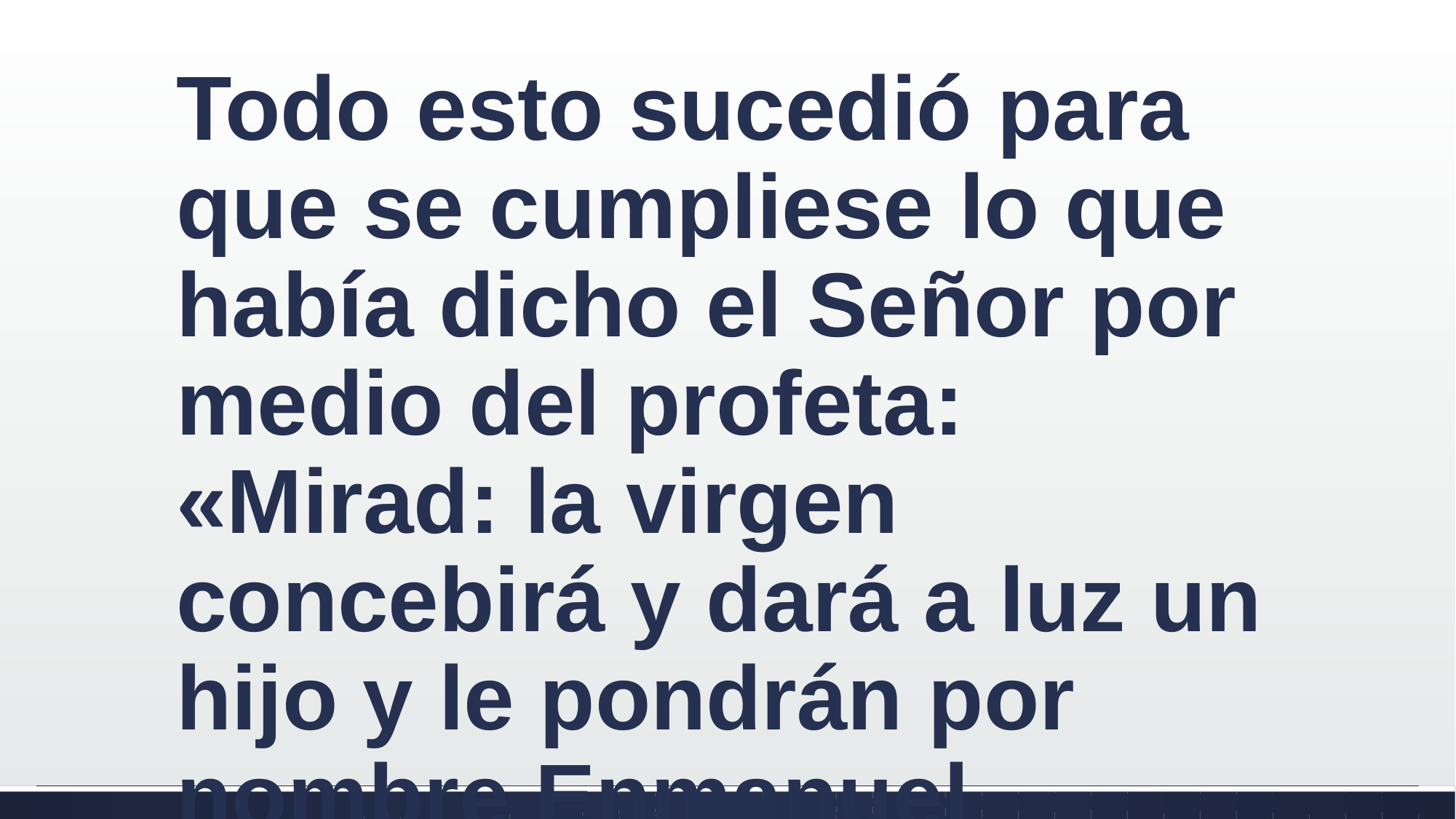

#
Todo esto sucedió para que se cumpliese lo que había dicho el Señor por medio del profeta: «Mirad: la virgen concebirá y dará a luz un hijo y le pondrán por nombre Enmanuel